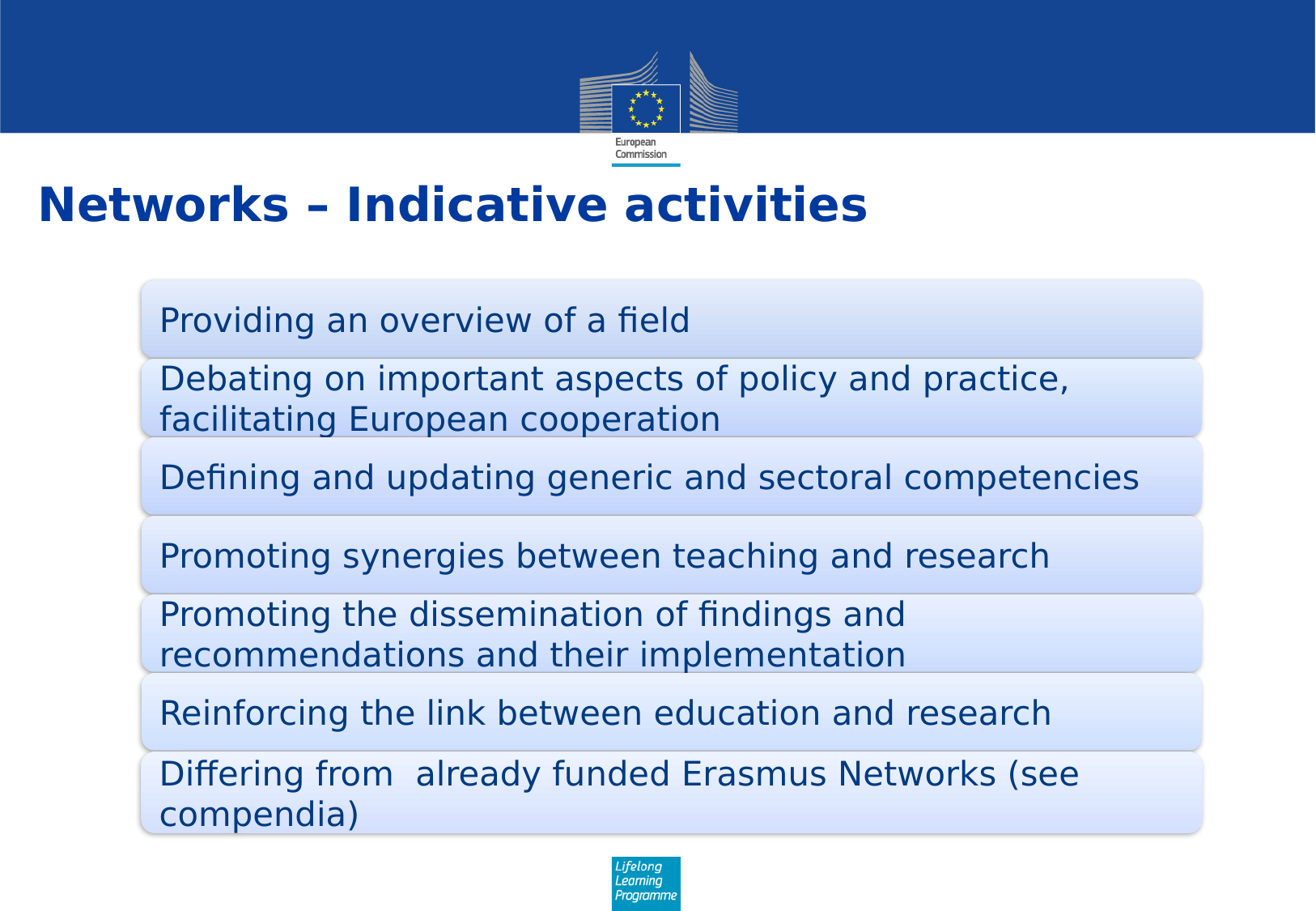

# Networks – Indicative activities
Providing an overview of a field
Debating on important aspects of policy and practice, facilitating European cooperation
Defining and updating generic and sectoral competencies
Promoting synergies between teaching and research
Promoting the dissemination of findings and recommendations and their implementation
Reinforcing the link between education and research
Differing from  already funded Erasmus Networks (see compendia)